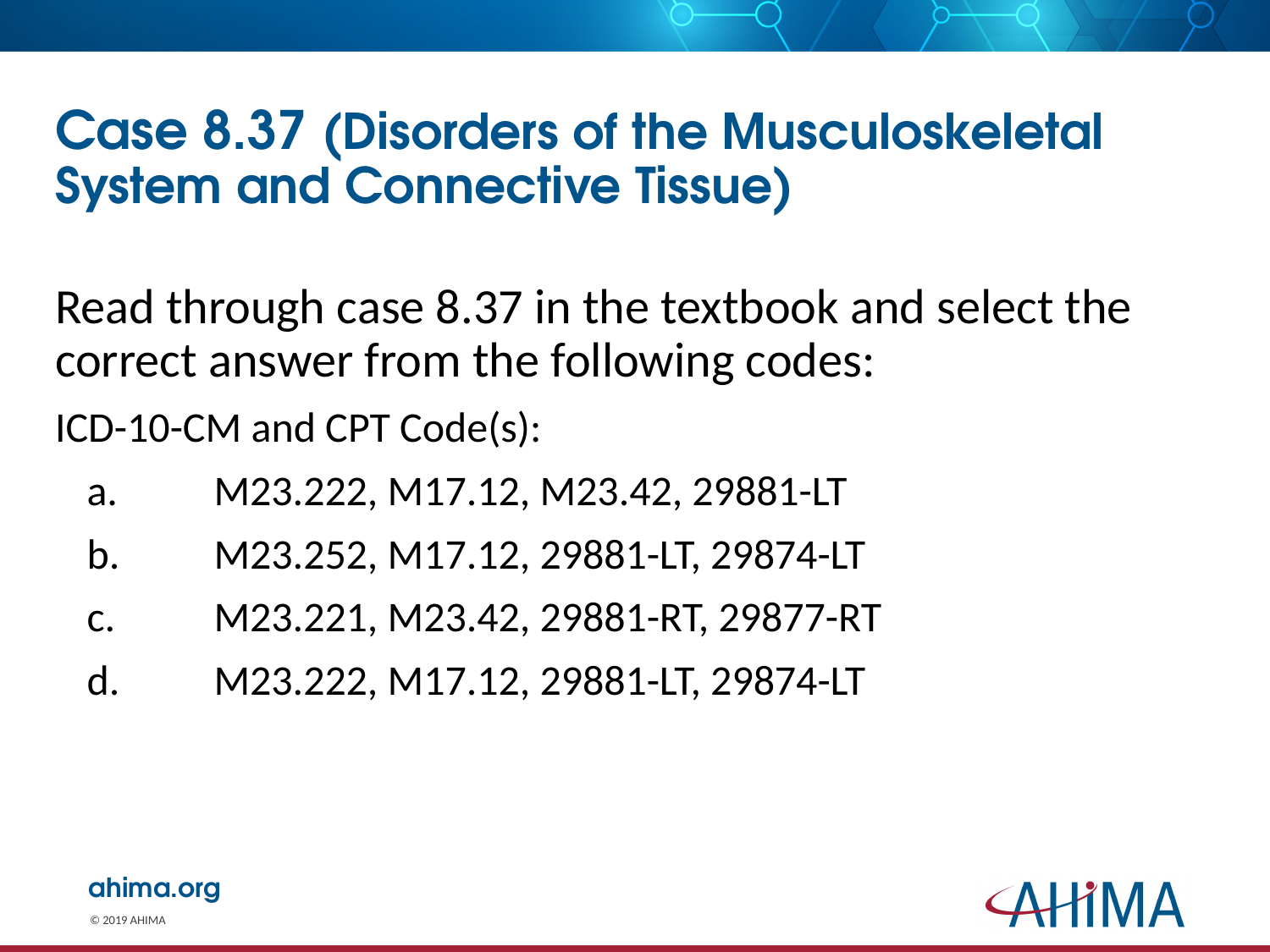

# Case 8.37 (Disorders of the Musculoskeletal System and Connective Tissue)
Read through case 8.37 in the textbook and select the correct answer from the following codes:
ICD-10-CM and CPT Code(s):
	a.	M23.222, M17.12, M23.42, 29881-LT
	b.	M23.252, M17.12, 29881-LT, 29874-LT
	c.	M23.221, M23.42, 29881-RT, 29877-RT
	d.	M23.222, M17.12, 29881-LT, 29874-LT